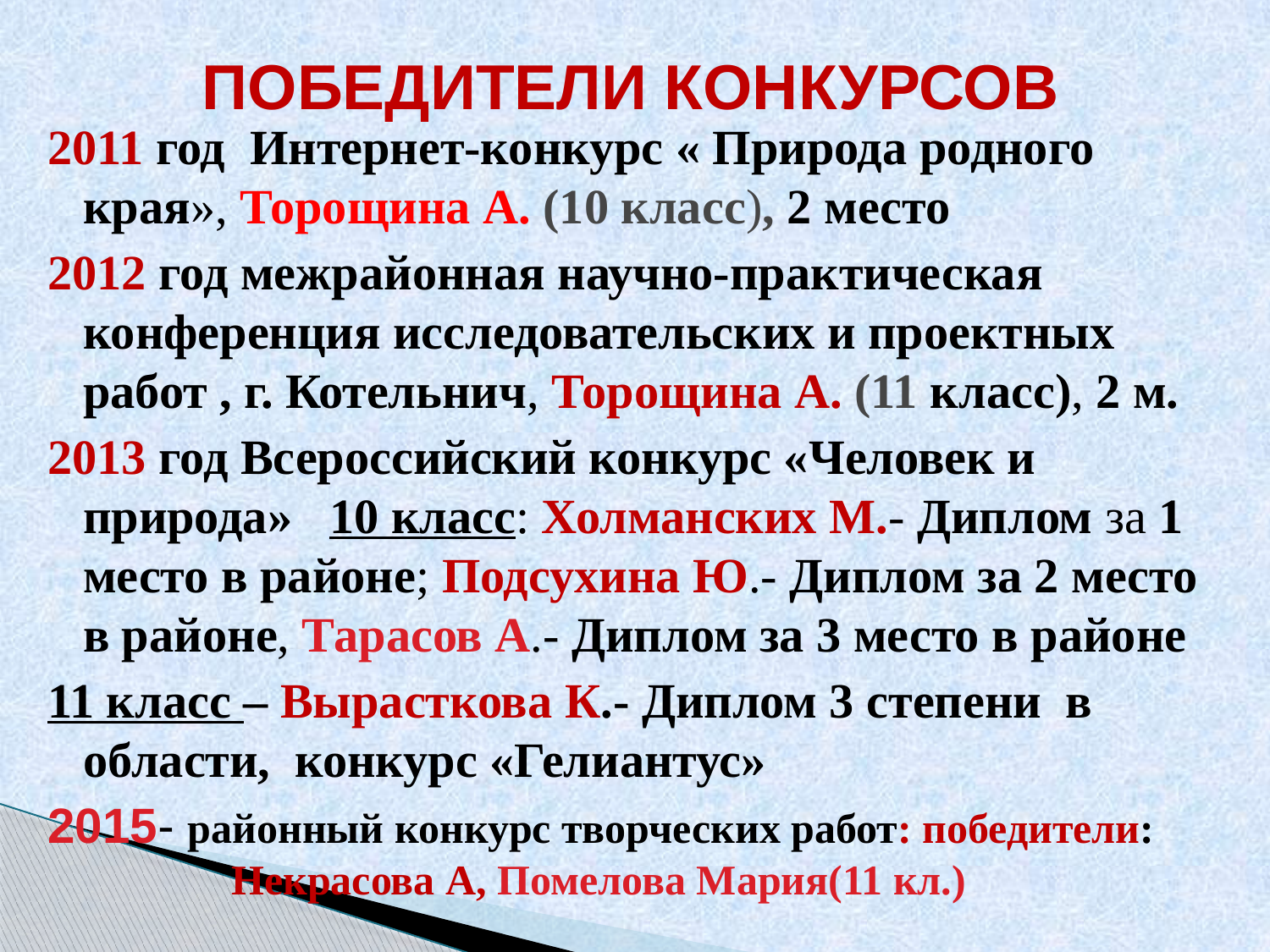

# ПОБЕДИТЕЛИ КОНКУРСОВ
2011 год  Интернет-конкурс « Природа родного края», Торощина А. (10 класс), 2 место
2012 год межрайонная научно-практическая конференция исследовательских и проектных работ , г. Котельнич, Торощина А. (11 класс), 2 м.
2013 год Всероссийский конкурс «Человек и природа»   10 класс: Холманских М.- Диплом за 1 место в районе; Подсухина Ю.- Диплом за 2 место в районе, Тарасов А.- Диплом за 3 место в районе
11 класс – Вырасткова К.- Диплом 3 степени  в области,  конкурс «Гелиантус»
2015- районный конкурс творческих работ: победители:                     Некрасова А, Помелова Мария(11 кл.)